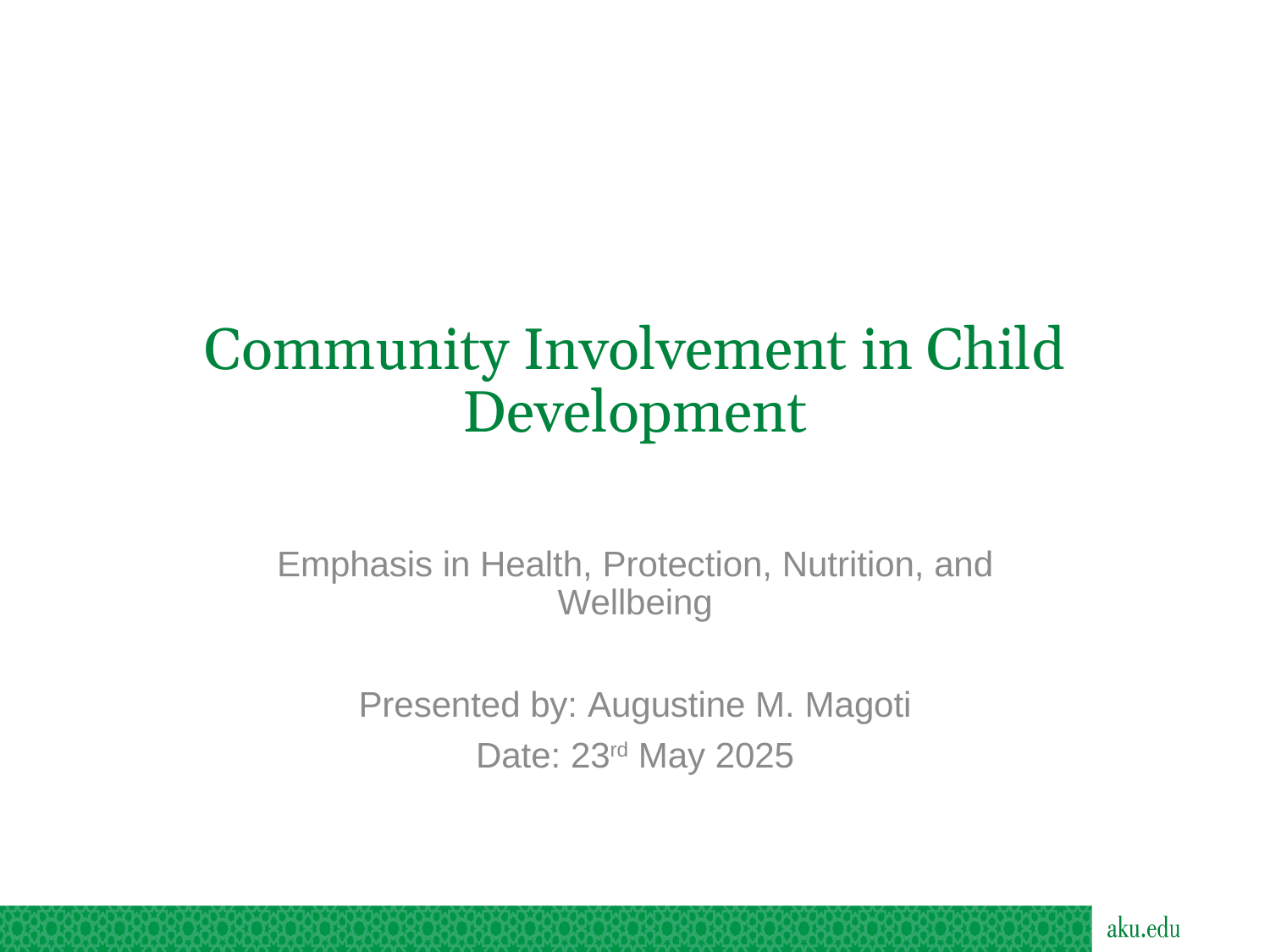

# Community Involvement in Child Development
Emphasis in Health, Protection, Nutrition, and Wellbeing

Presented by: Augustine M. Magoti
Date: 23rd May 2025